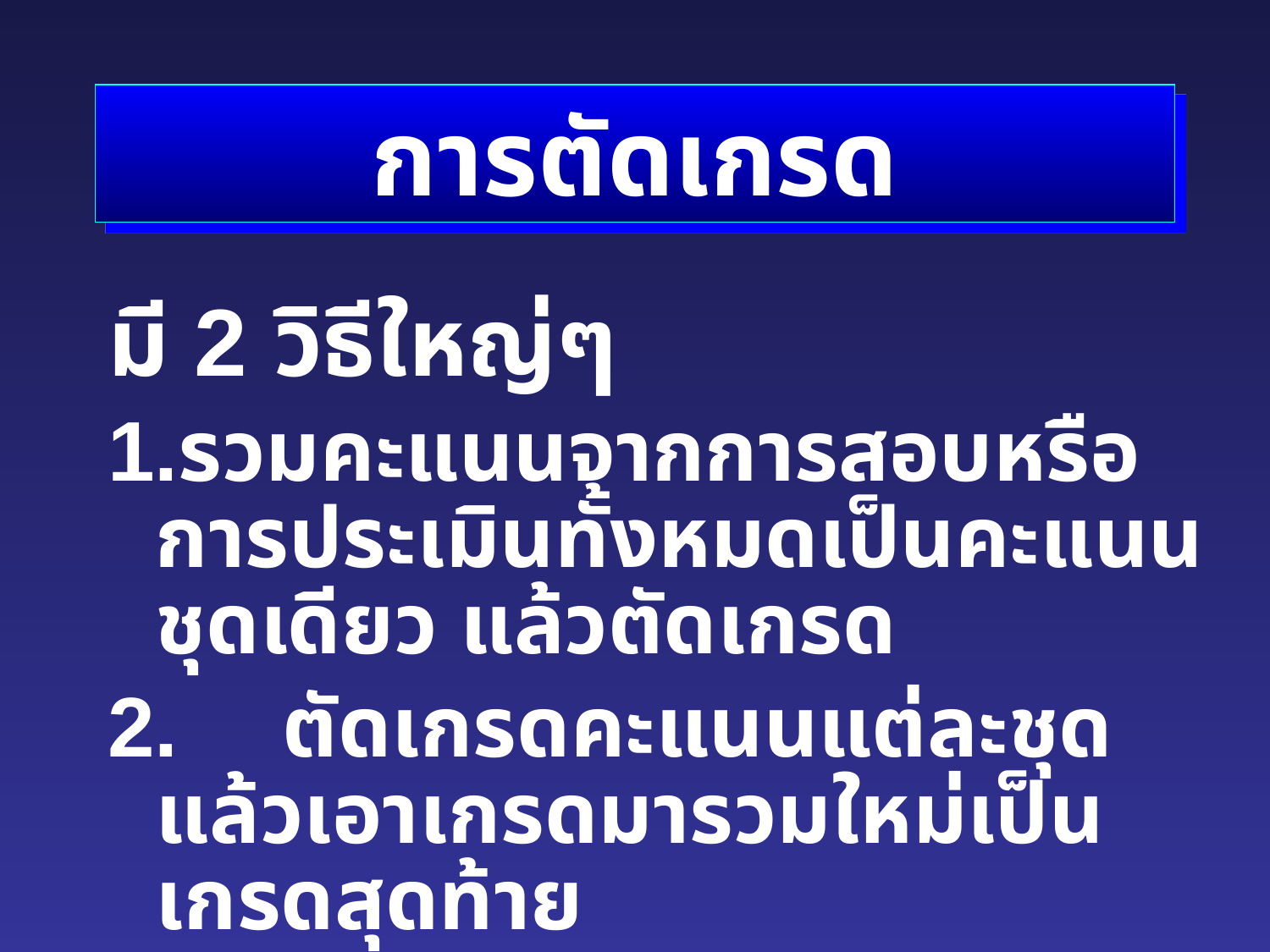

# การตัดเกรด
มี 2 วิธีใหญ่ๆ
1.รวมคะแนนจากการสอบหรือการประเมินทั้งหมดเป็นคะแนนชุดเดียว แล้วตัดเกรด
2.	ตัดเกรดคะแนนแต่ละชุด แล้วเอาเกรดมารวมใหม่เป็นเกรดสุดท้าย